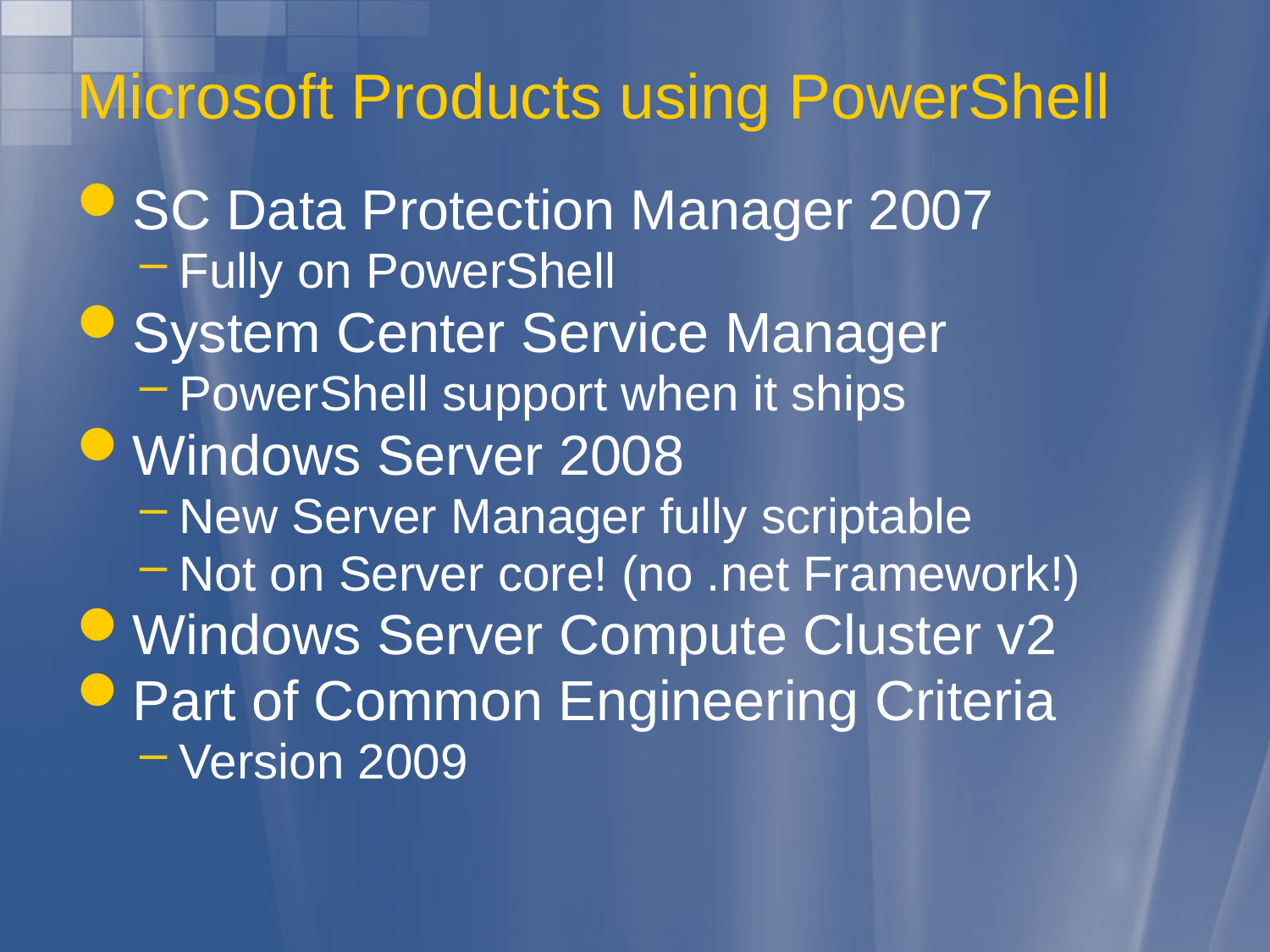

# Microsoft Products using PowerShell
SC Data Protection Manager 2007
Fully on PowerShell
System Center Service Manager
PowerShell support when it ships
Windows Server 2008
New Server Manager fully scriptable
Not on Server core! (no .net Framework!)
Windows Server Compute Cluster v2
Part of Common Engineering Criteria
Version 2009